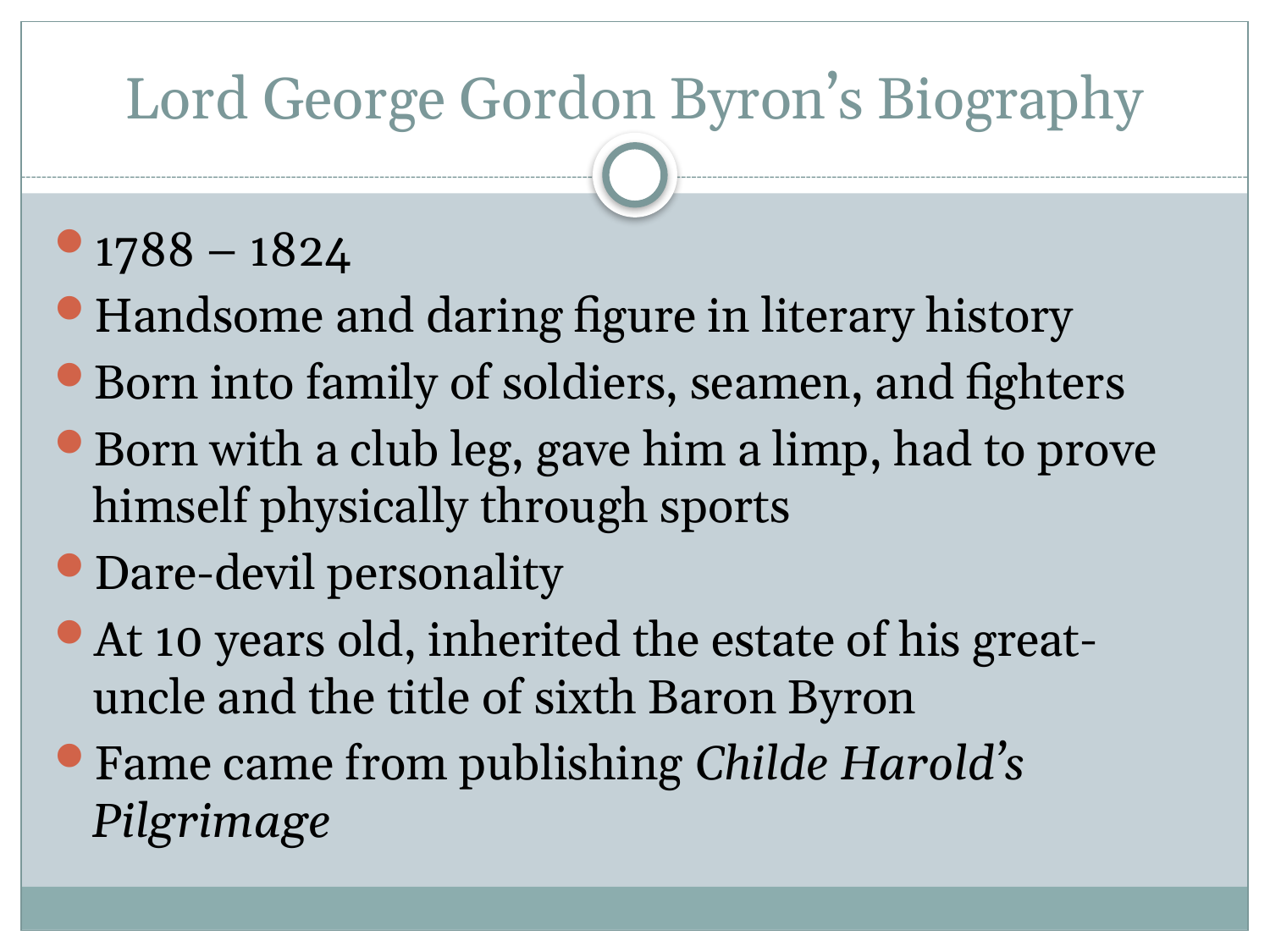

# Lord George Gordon Byron’s Biography
1788 – 1824
Handsome and daring figure in literary history
Born into family of soldiers, seamen, and fighters
Born with a club leg, gave him a limp, had to prove himself physically through sports
Dare-devil personality
At 10 years old, inherited the estate of his great-uncle and the title of sixth Baron Byron
Fame came from publishing Childe Harold’s Pilgrimage